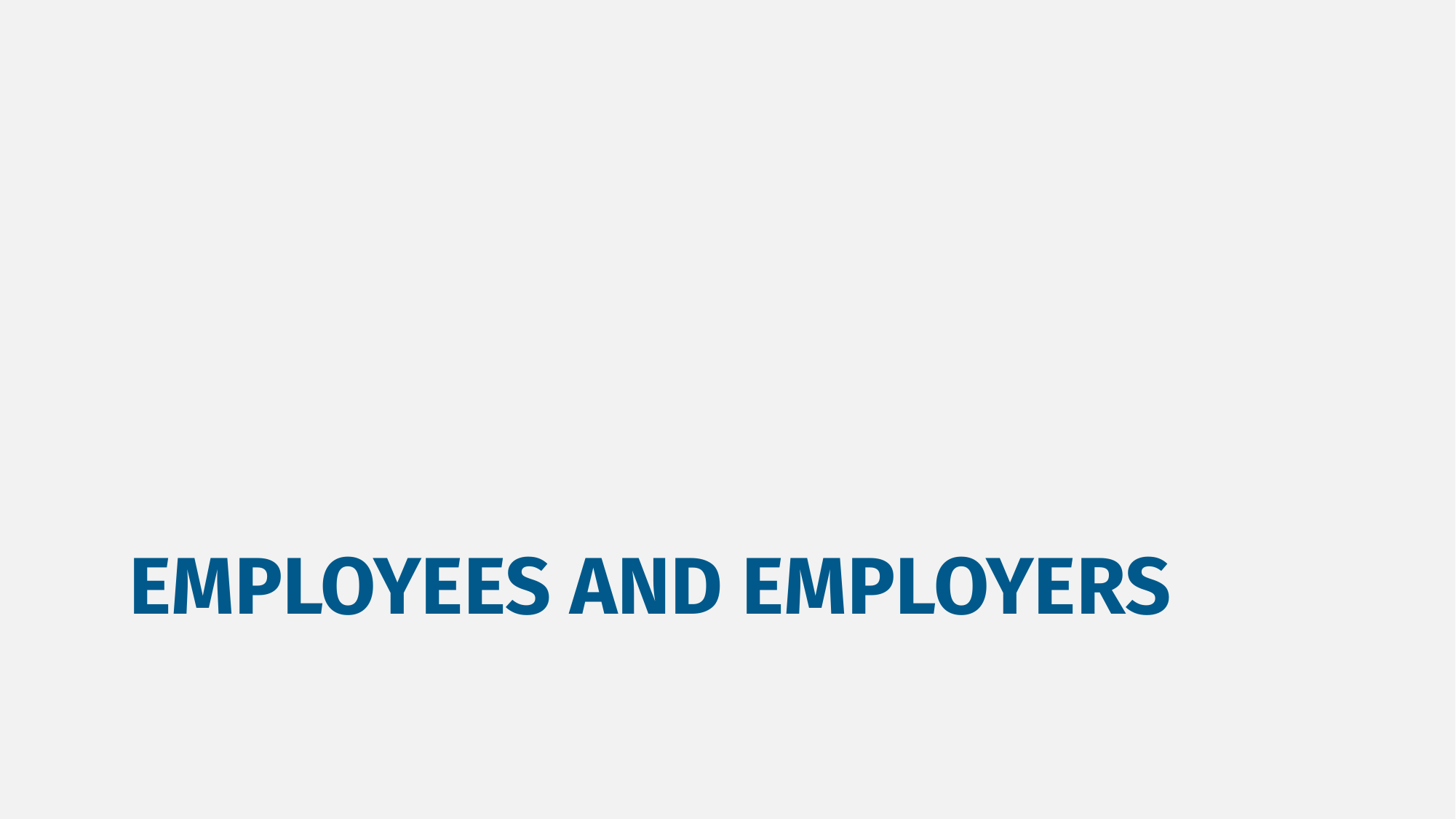

Dialogue, Negotiation and Mediation
4

# Employees and employers